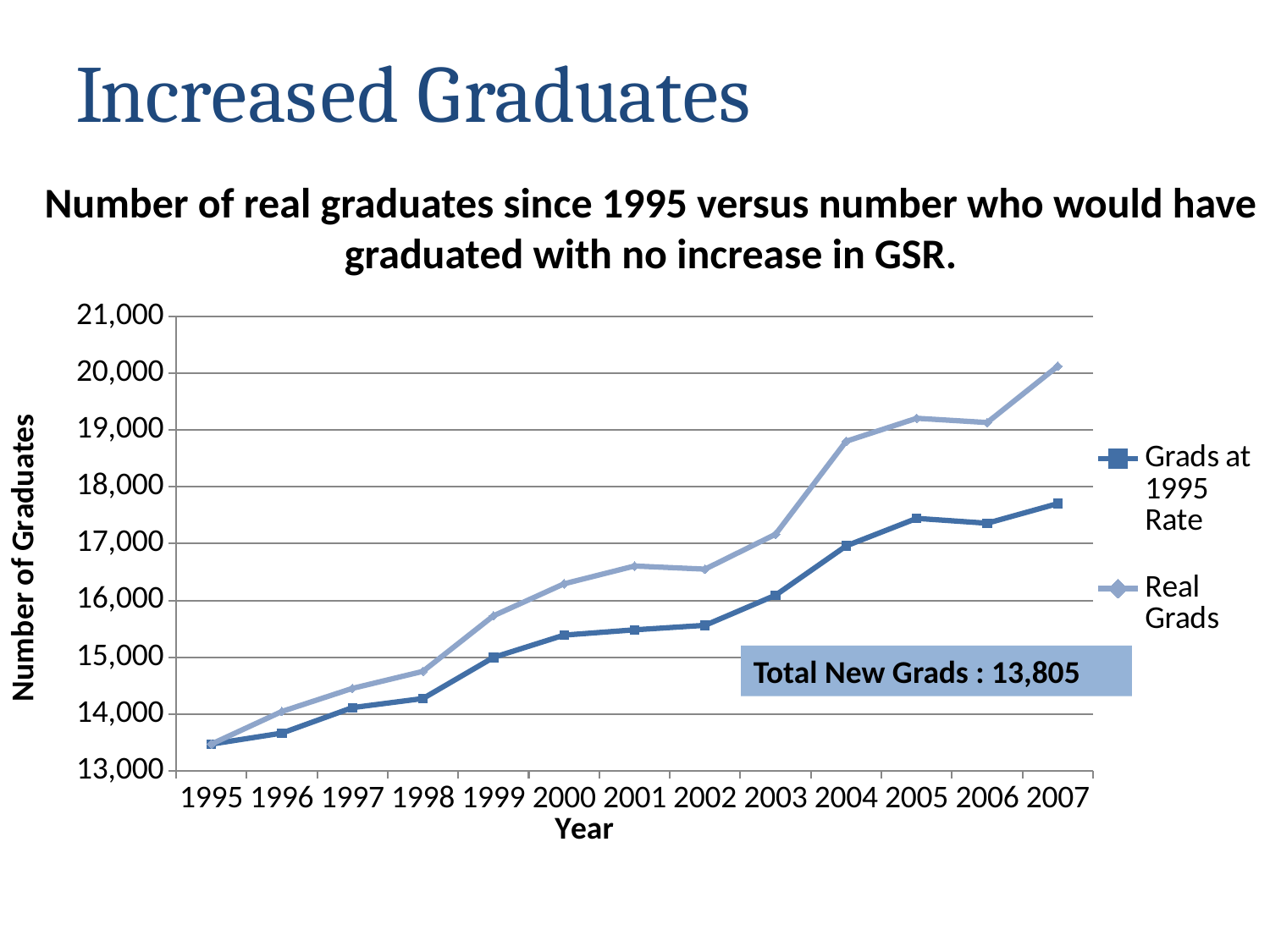

# Increased Graduates
Number of real graduates since 1995 versus number who would have graduated with no increase in GSR.

### Chart

| Category | Grads at 1995 Rate | Real Grads |
|---|---|---|
| 1995 | 13474.0 | 13474.0 |
| 1996 | 13667.8 | 14049.0 |
| 1997 | 14116.98 | 14455.0 |
| 1998 | 14276.08 | 14755.0 |
| 1999 | 14999.8 | 15732.0 |
| 2000 | 15392.0 | 16294.0 |
| 2001 | 15485.24 | 16607.0 |
| 2002 | 15563.68 | 16552.0 |
| 2003 | 16093.52 | 17166.0 |
| 2004 | 16960.8 | 18801.0 |
| 2005 | 17444.76 | 19206.0 |
| 2006 | 17359.66 | 19131.0 |
| 2007 | 17705.0 | 20122.0 |
Total New Grads : 13,805